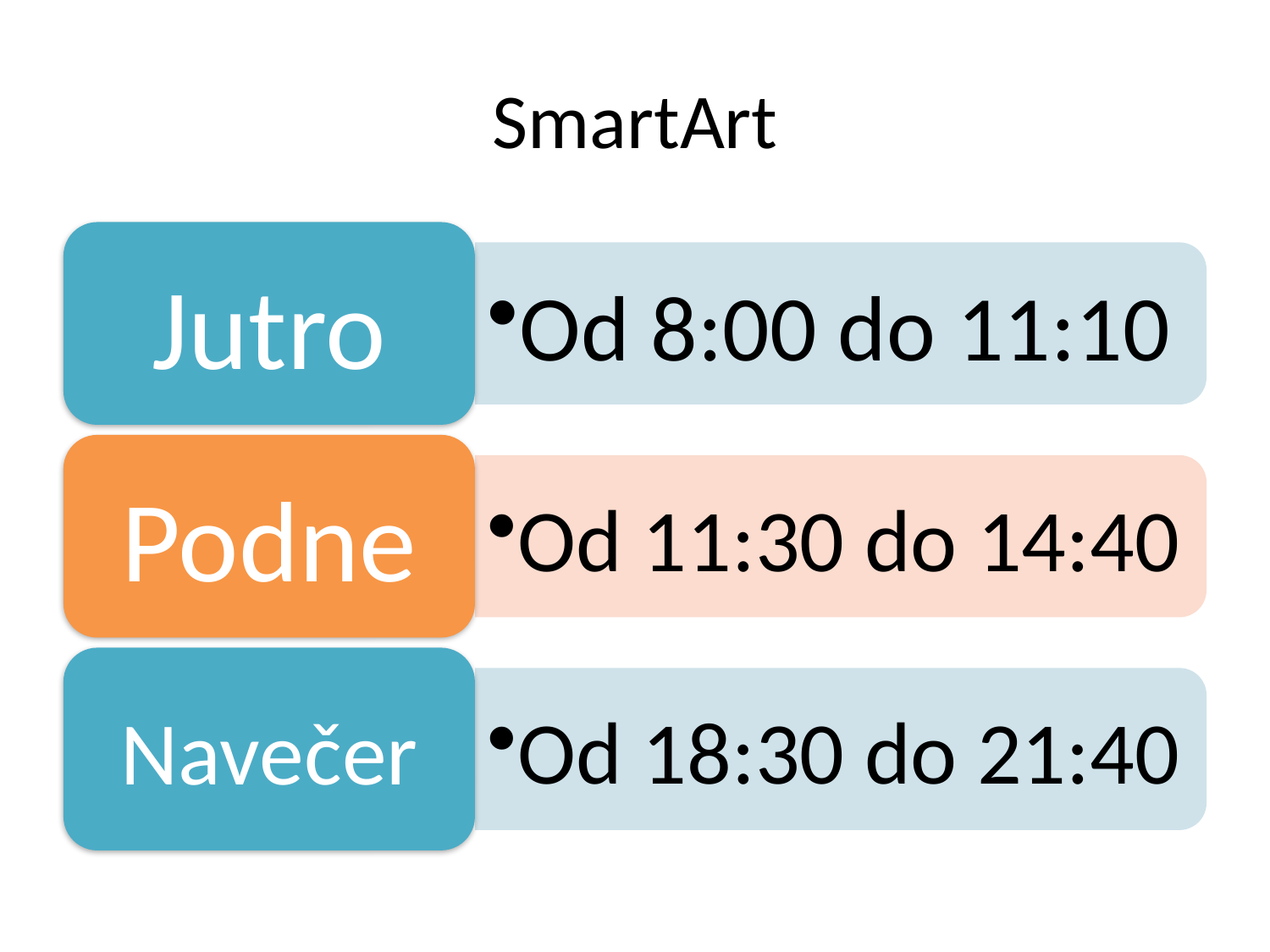

# SmartArt
Jutro
Od 8:00 do 11:10
Podne
Od 11:30 do 14:40
Navečer
Od 18:30 do 21:40